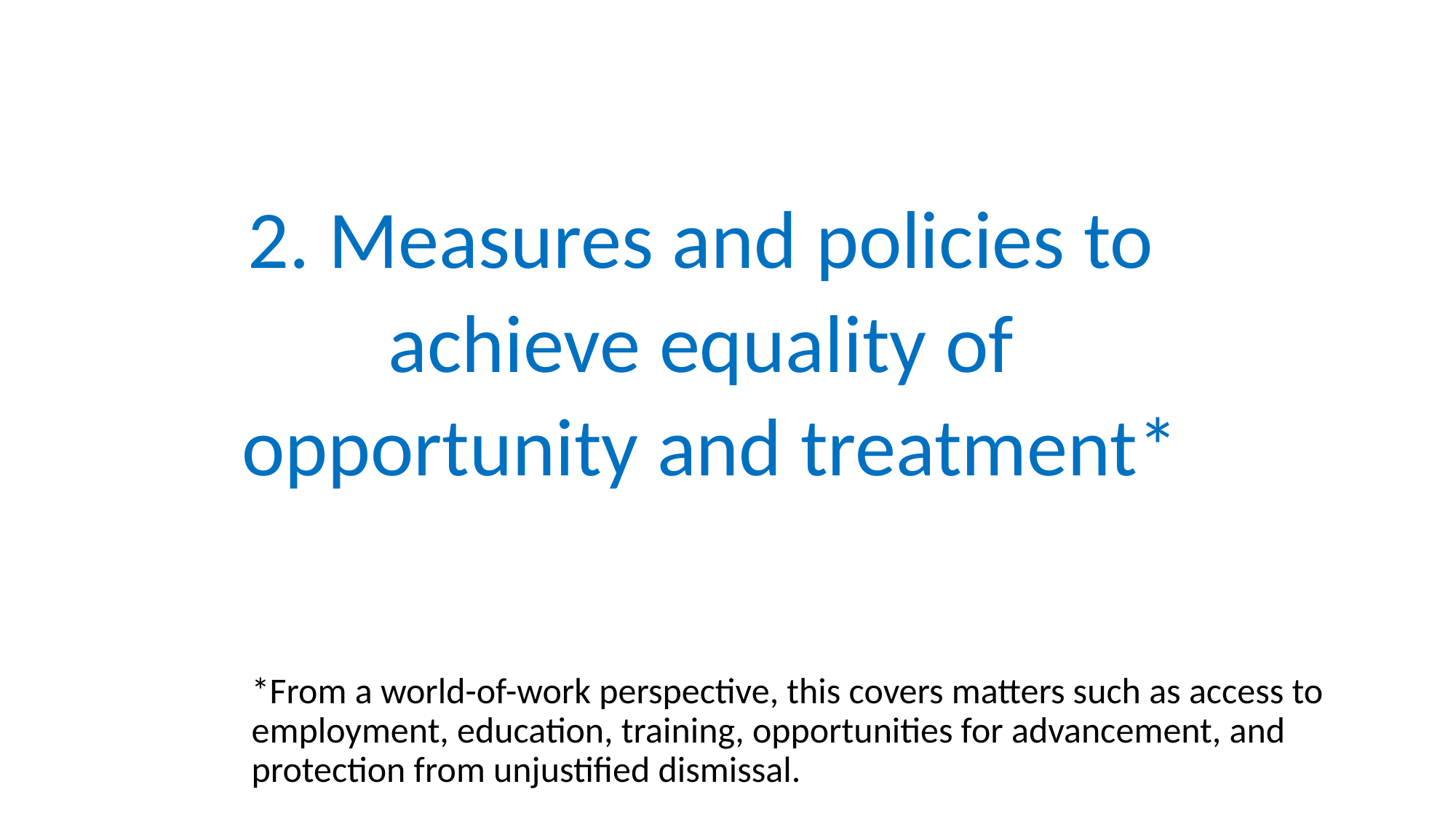

2. Measures and policies to
achieve equality of
opportunity and treatment*

		*From a world-of-work perspective, this covers matters such as access to 			employment, education, training, opportunities for advancement, and 			protection from unjustified dismissal.